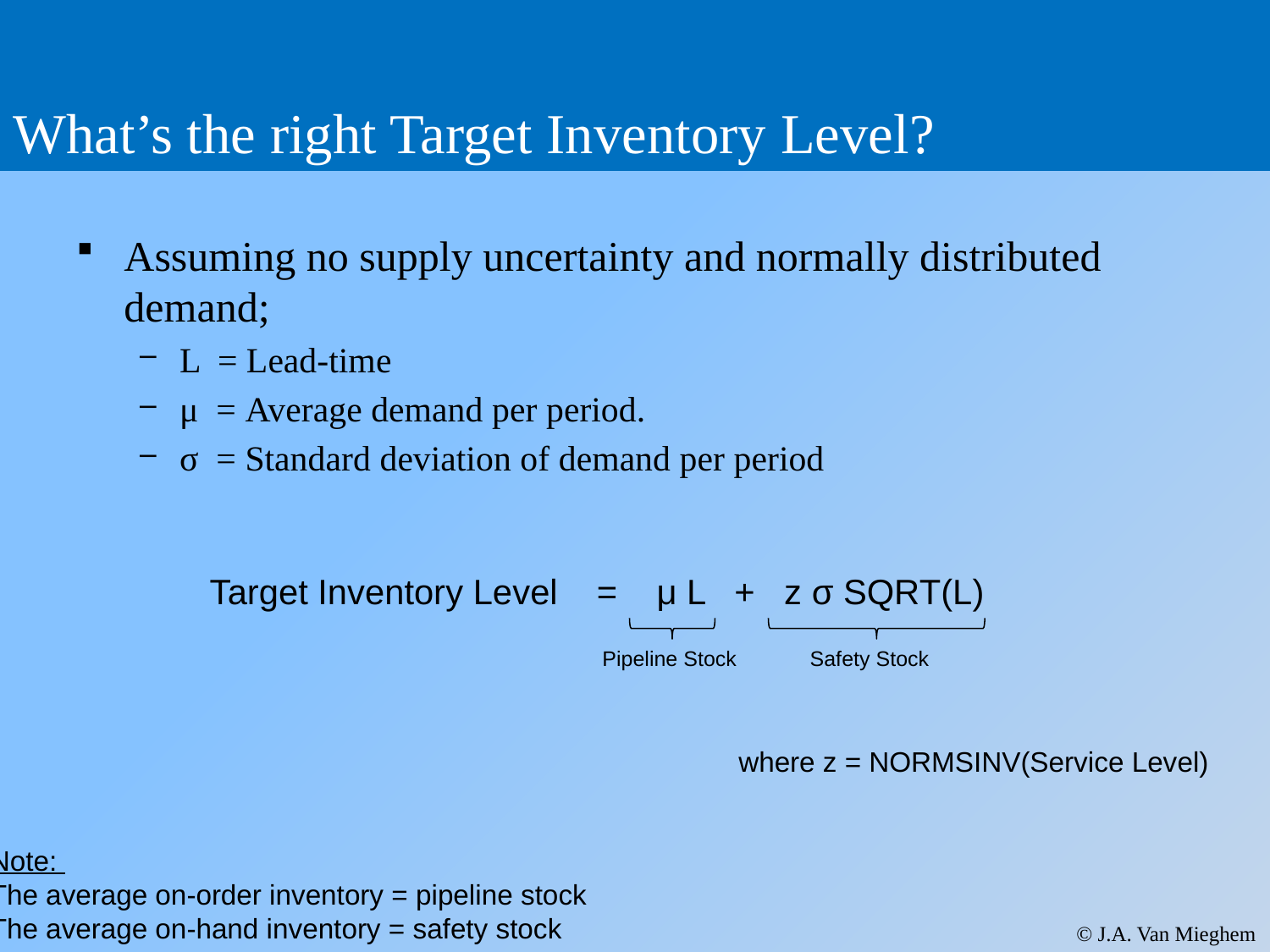

# What’s the right Target Inventory Level?
Assuming no supply uncertainty and normally distributed demand;
L  = Lead-time
μ  = Average demand per period.
σ  = Standard deviation of demand per period

Target Inventory Level    =    μ L   +   z σ SQRT(L)

Pipeline Stock
Safety Stock
where z = NORMSINV(Service Level)
Note:
The average on-order inventory = pipeline stock
The average on-hand inventory = safety stock